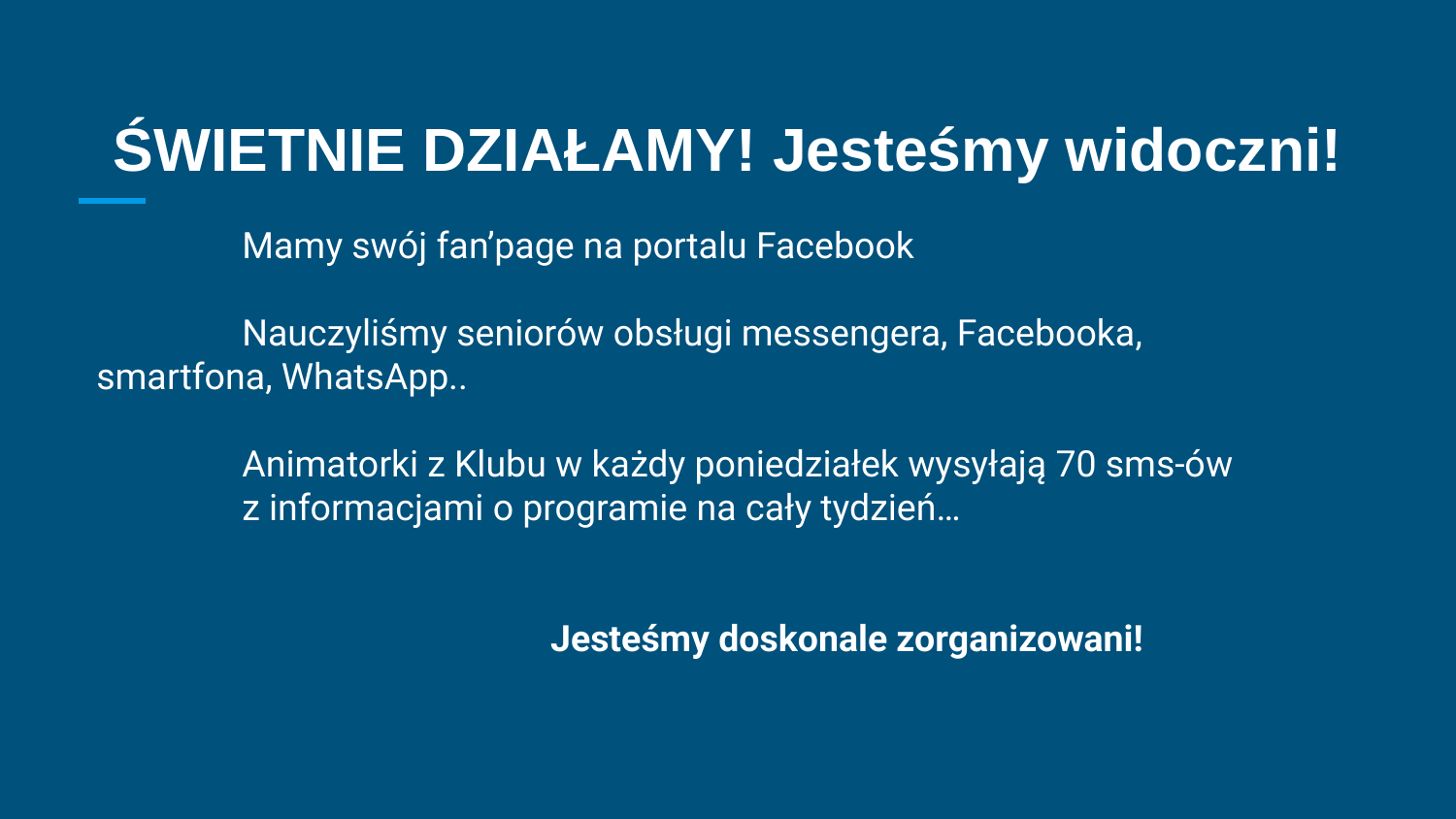

# ŚWIETNIE DZIAŁAMY! Jesteśmy widoczni!
Mamy swój fan’page na portalu Facebook

	Nauczyliśmy seniorów obsługi messengera, Facebooka, 	smartfona, WhatsApp..

	Animatorki z Klubu w każdy poniedziałek wysyłają 70 sms-ów
	z informacjami o programie na cały tydzień…

Jesteśmy doskonale zorganizowani!